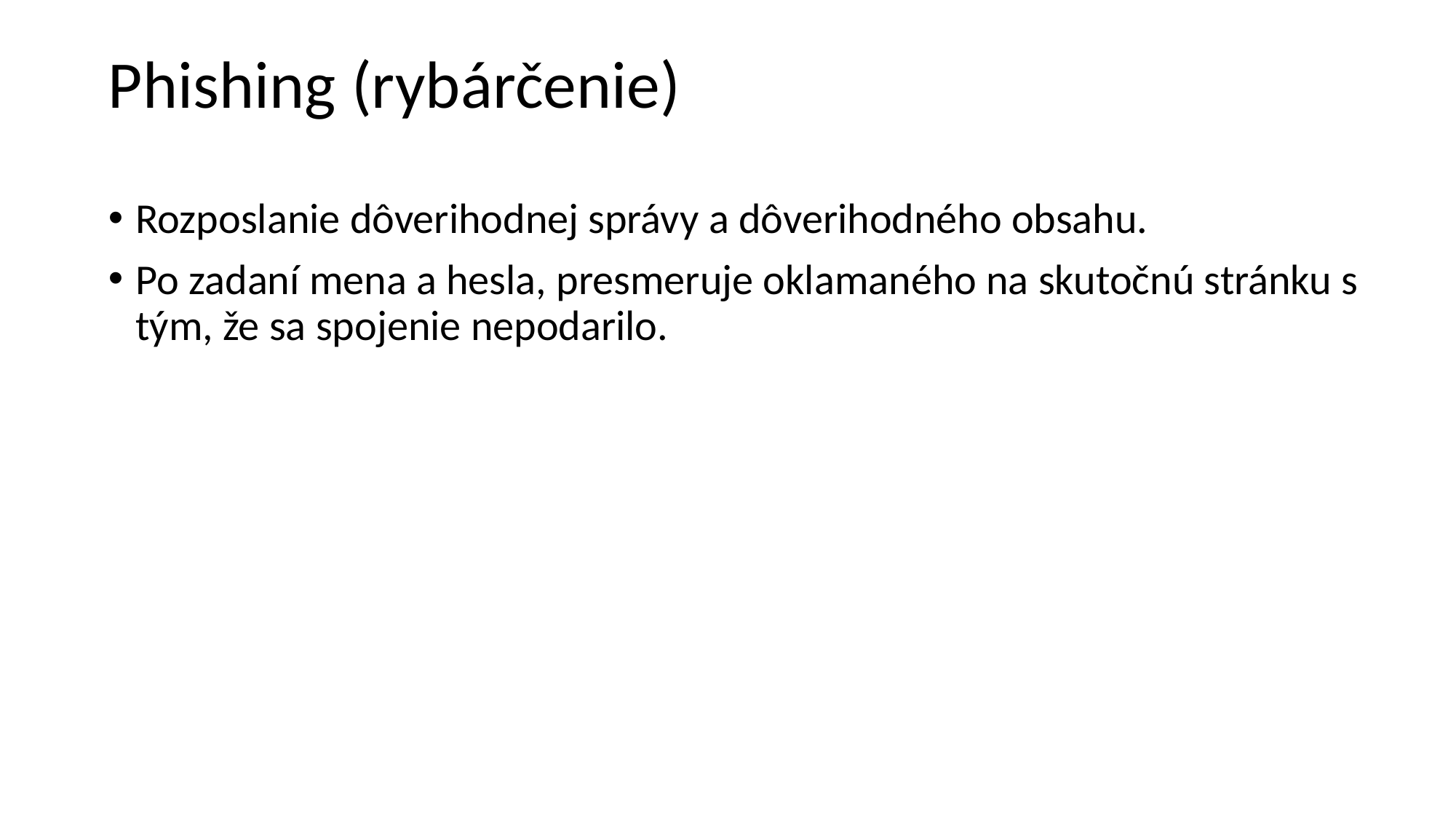

# Phishing (rybárčenie)
Rozposlanie dôverihodnej správy a dôverihodného obsahu.
Po zadaní mena a hesla, presmeruje oklamaného na skutočnú stránku s tým, že sa spojenie nepodarilo.